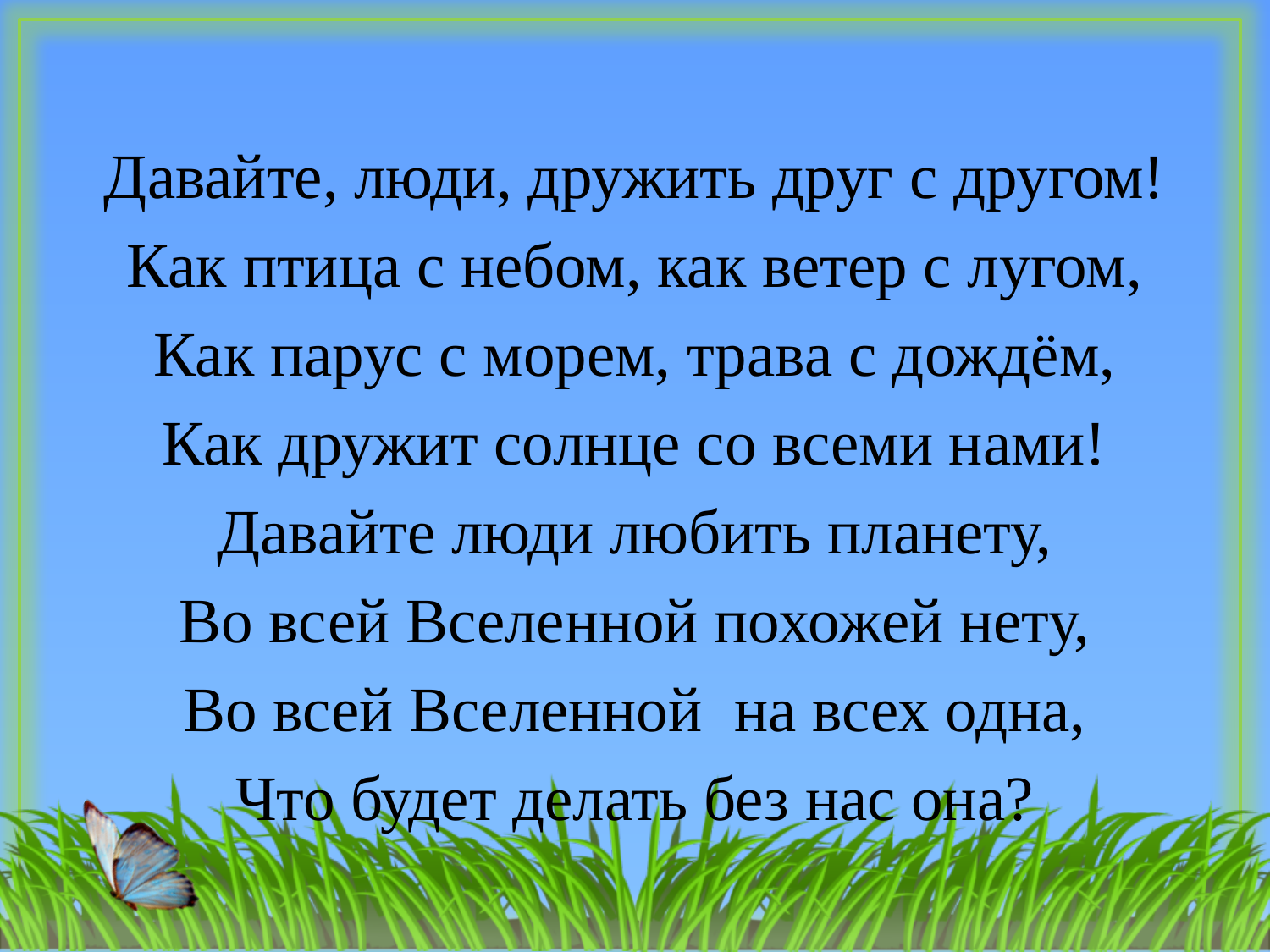

Давайте, люди, дружить друг с другом!
Как птица с небом, как ветер с лугом,
Как парус с морем, трава с дождём,
Как дружит солнце со всеми нами!
Давайте люди любить планету,
Во всей Вселенной похожей нету,
Во всей Вселенной  на всех одна,
Что будет делать без нас она?